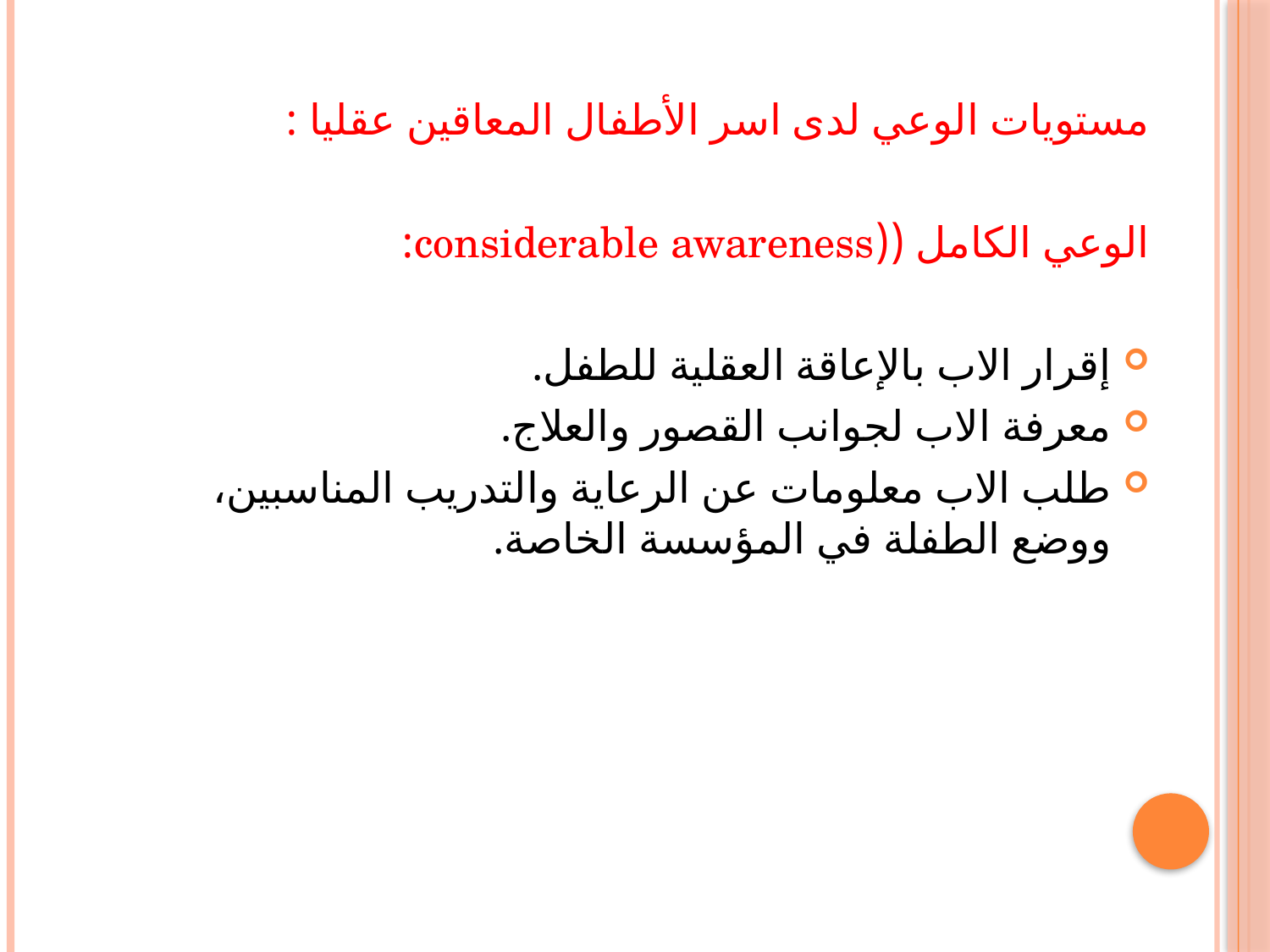

مستويات الوعي لدى اسر الأطفال المعاقين عقليا :

الوعي الكامل ((considerable awareness:

إقرار الاب بالإعاقة العقلية للطفل.
معرفة الاب لجوانب القصور والعلاج.
طلب الاب معلومات عن الرعاية والتدريب المناسبين، ووضع الطفلة في المؤسسة الخاصة.